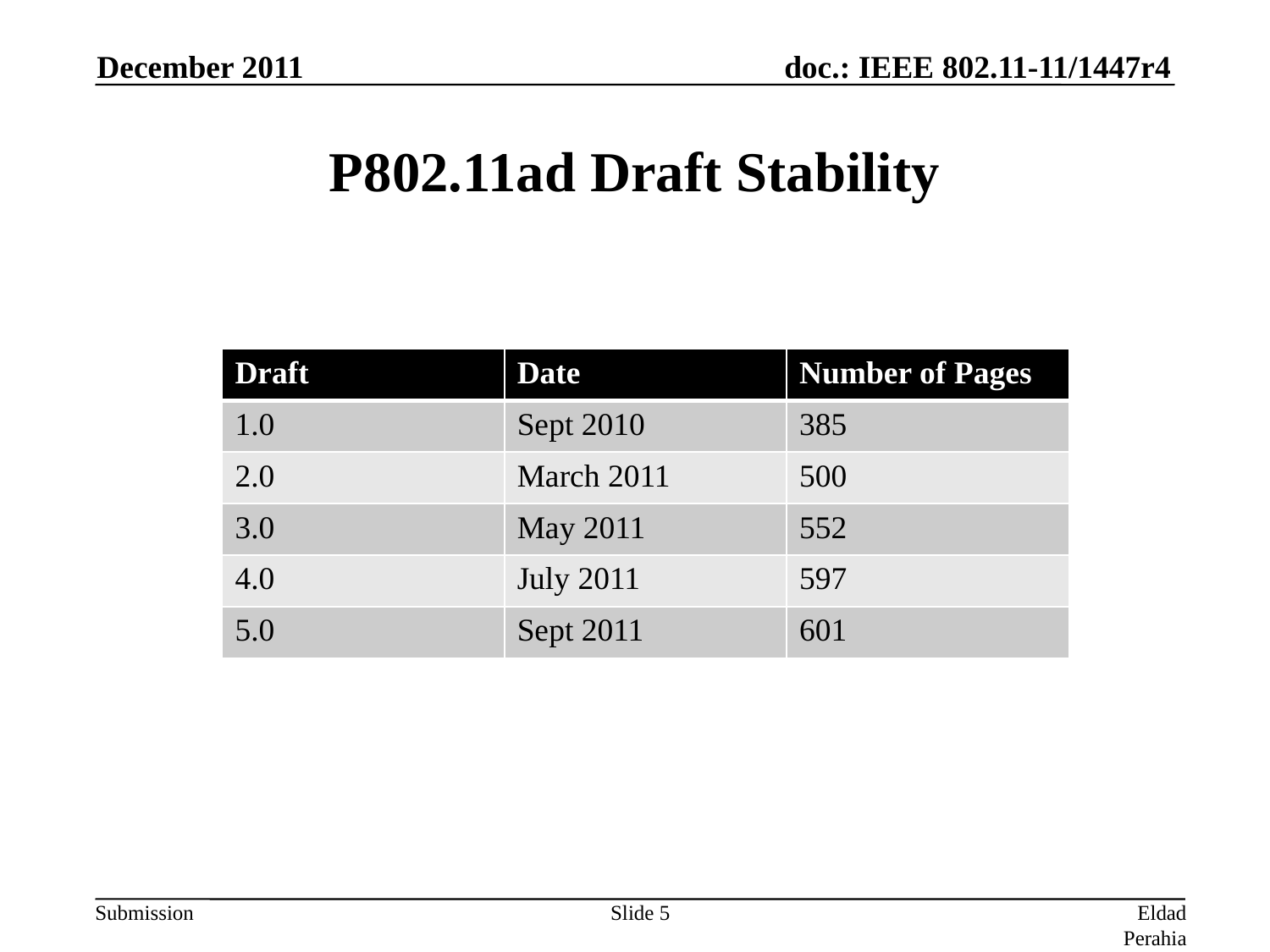

December 2011
# P802.11ad Draft Stability
| Draft | Date | Number of Pages |
| --- | --- | --- |
| 1.0 | Sept 2010 | 385 |
| 2.0 | March 2011 | 500 |
| 3.0 | May 2011 | 552 |
| 4.0 | July 2011 | 597 |
| 5.0 | Sept 2011 | 601 |
Slide 5
Eldad Perahia, Intel Corporation